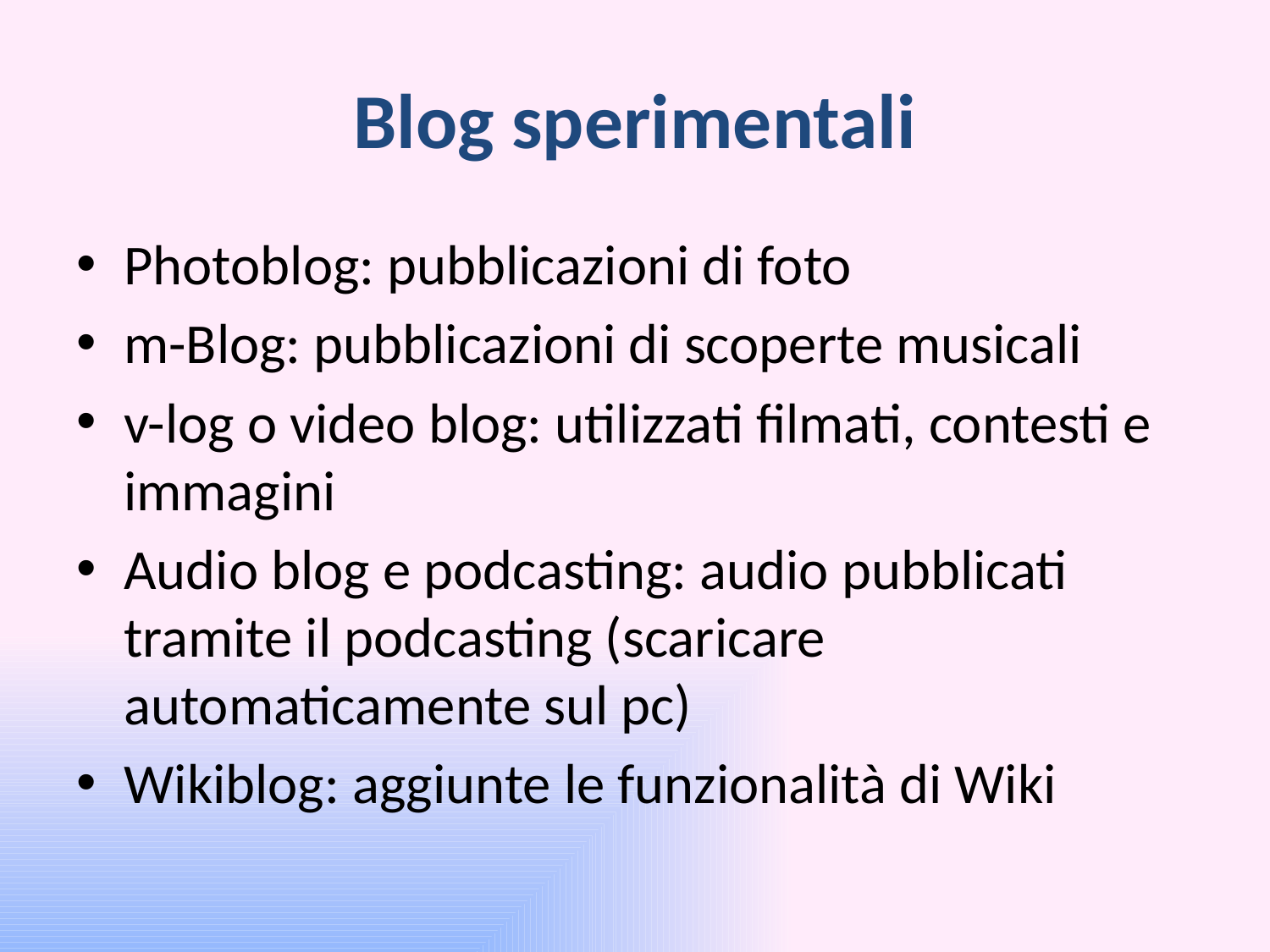

# Blog sperimentali
Photoblog: pubblicazioni di foto
m-Blog: pubblicazioni di scoperte musicali
v-log o video blog: utilizzati filmati, contesti e immagini
Audio blog e podcasting: audio pubblicati tramite il podcasting (scaricare automaticamente sul pc)
Wikiblog: aggiunte le funzionalità di Wiki